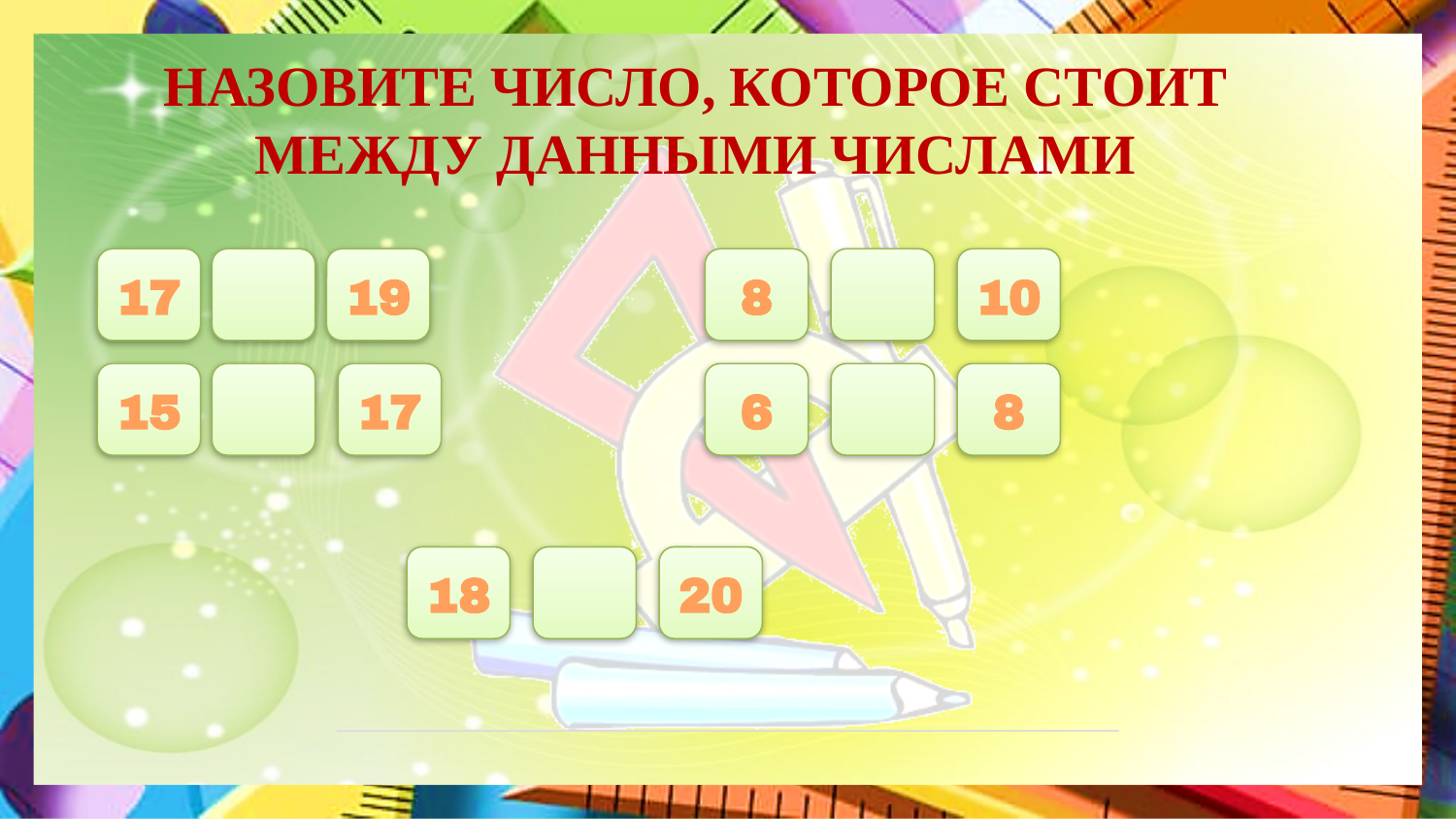

НАЗОВИТЕ ЧИСЛО, КОТОРОЕ СТОИТ МЕЖДУ ДАННЫМИ ЧИСЛАМИ
17

19
8

10
15

17
6

8
18

20